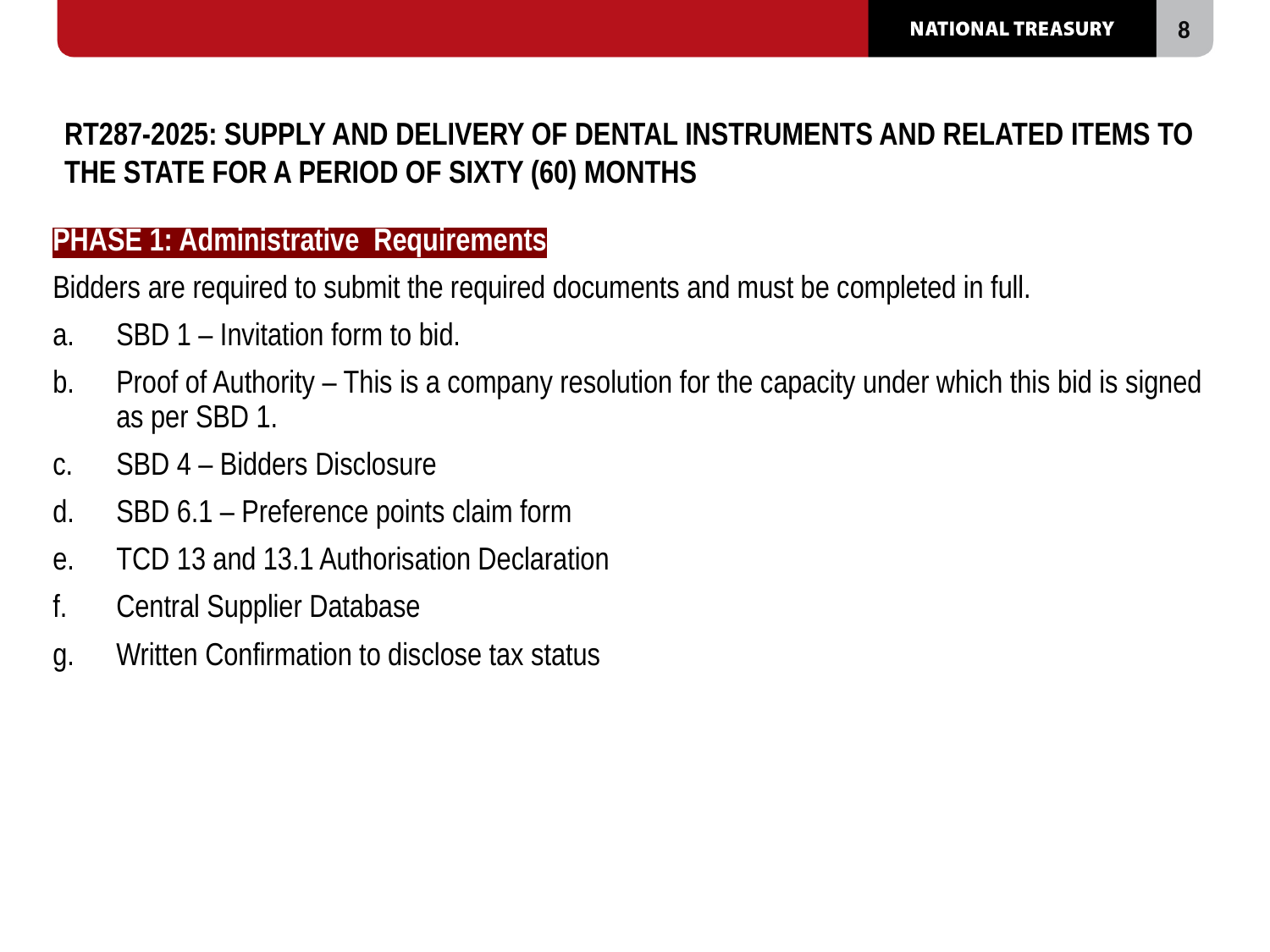

# RT287-2025: SUPPLY AND DELIVERY OF DENTAL INSTRUMENTS AND RELATED ITEMS TO THE STATE FOR A PERIOD OF SIXTY (60) MONTHS
PHASE 1: Administrative  Requirements
Bidders are required to submit the required documents and must be completed in full.
SBD 1 – Invitation form to bid.
Proof of Authority – This is a company resolution for the capacity under which this bid is signed as per SBD 1.
SBD 4 – Bidders Disclosure
SBD 6.1 – Preference points claim form
TCD 13 and 13.1 Authorisation Declaration
Central Supplier Database
Written Confirmation to disclose tax status